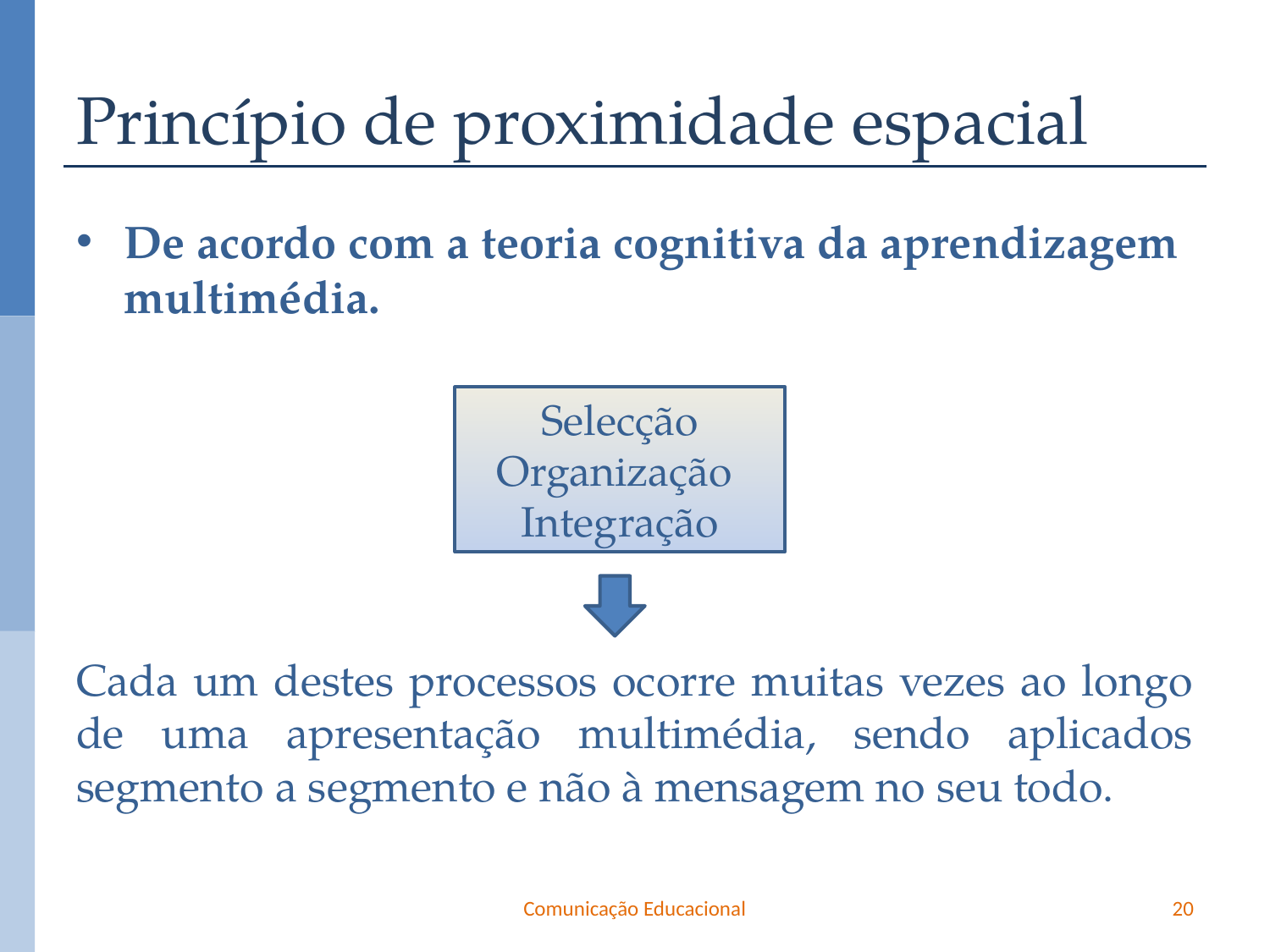

# Princípio de proximidade espacial
De acordo com a teoria cognitiva da aprendizagem multimédia.

Cada um destes processos ocorre muitas vezes ao longo de uma apresentação multimédia, sendo aplicados segmento a segmento e não à mensagem no seu todo.

Selecção
Organização
Integração

Comunicação Educacional
20